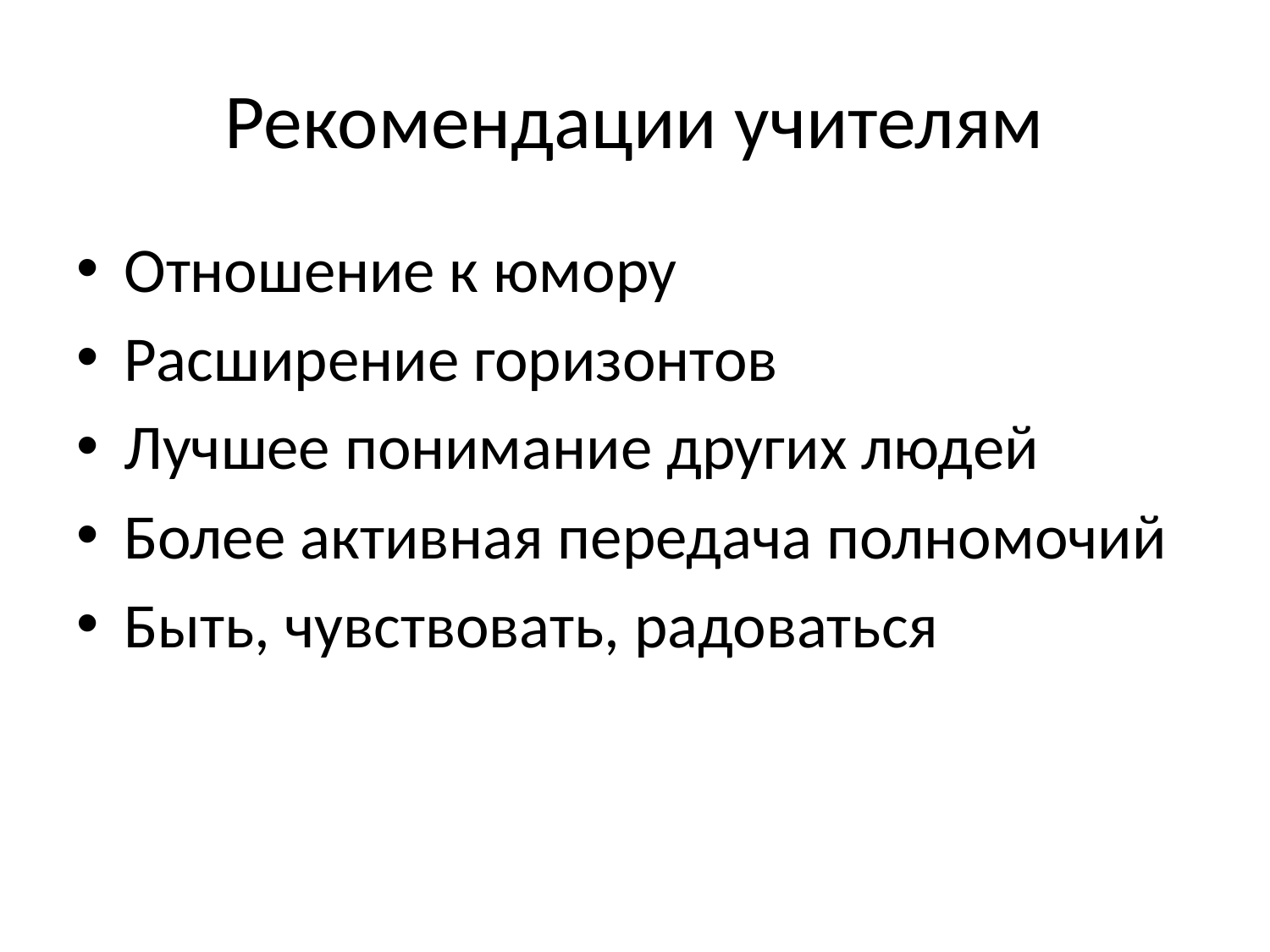

# Рекомендации учителям
Отношение к юмору
Расширение горизонтов
Лучшее понимание других людей
Более активная передача полномочий
Быть, чувствовать, радоваться